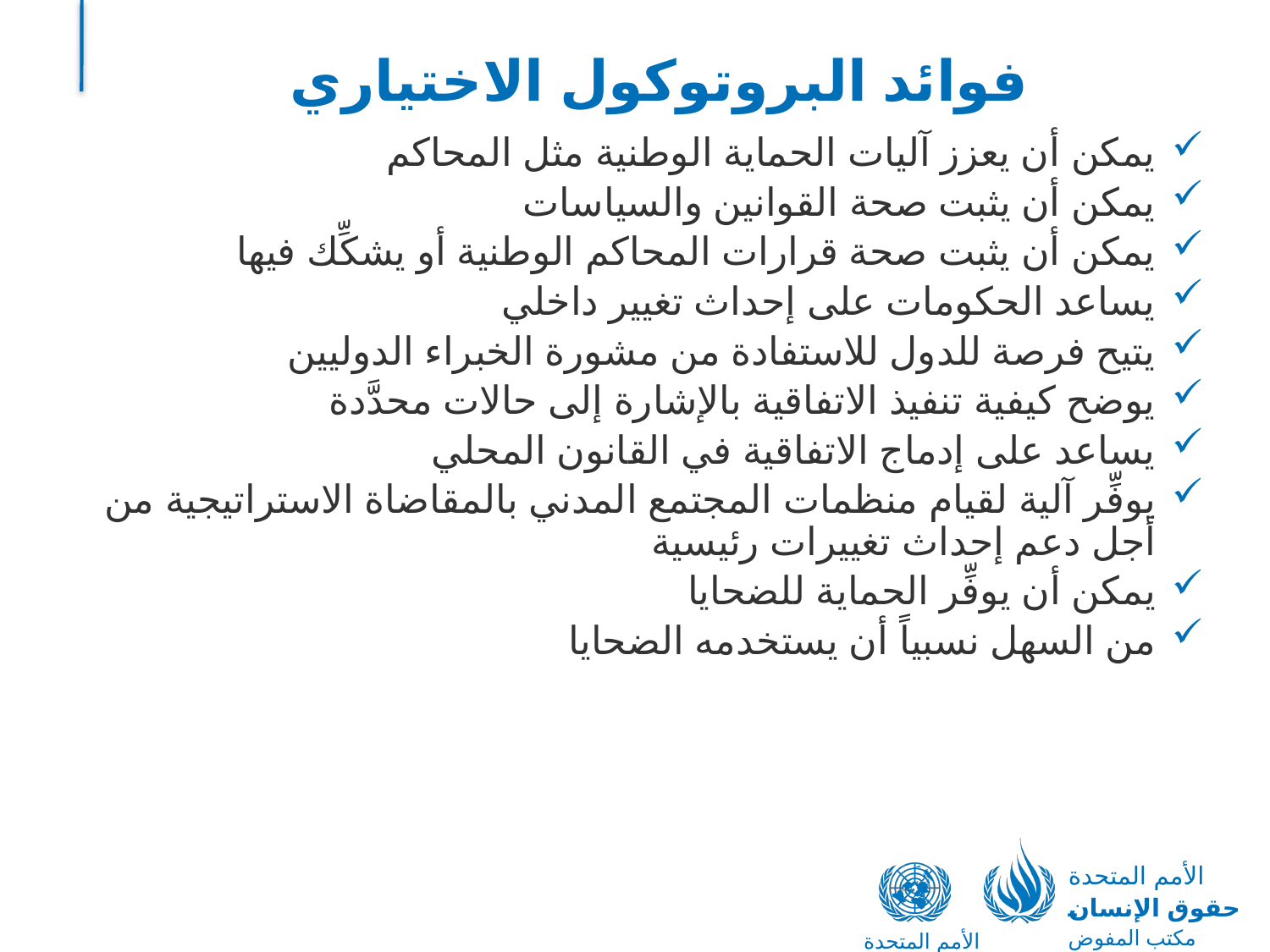

# فوائد البروتوكول الاختياري
يمكن أن يعزز آليات الحماية الوطنية مثل المحاكم
يمكن أن يثبت صحة القوانين والسياسات
يمكن أن يثبت صحة قرارات المحاكم الوطنية أو يشكِّك فيها
يساعد الحكومات على إحداث تغيير داخلي
يتيح فرصة للدول للاستفادة من مشورة الخبراء الدوليين
يوضح كيفية تنفيذ الاتفاقية بالإشارة إلى حالات محدَّدة
يساعد على إدماج الاتفاقية في القانون المحلي
يوفِّر آلية لقيام منظمات المجتمع المدني بالمقاضاة الاستراتيجية من أجل دعم إحداث تغييرات رئيسية
يمكن أن يوفِّر الحماية للضحايا
من السهل نسبياً أن يستخدمه الضحايا

الأمم المتحدة
حقوق الإنسان
مكتب المفوض السامي
الأمم المتحدة